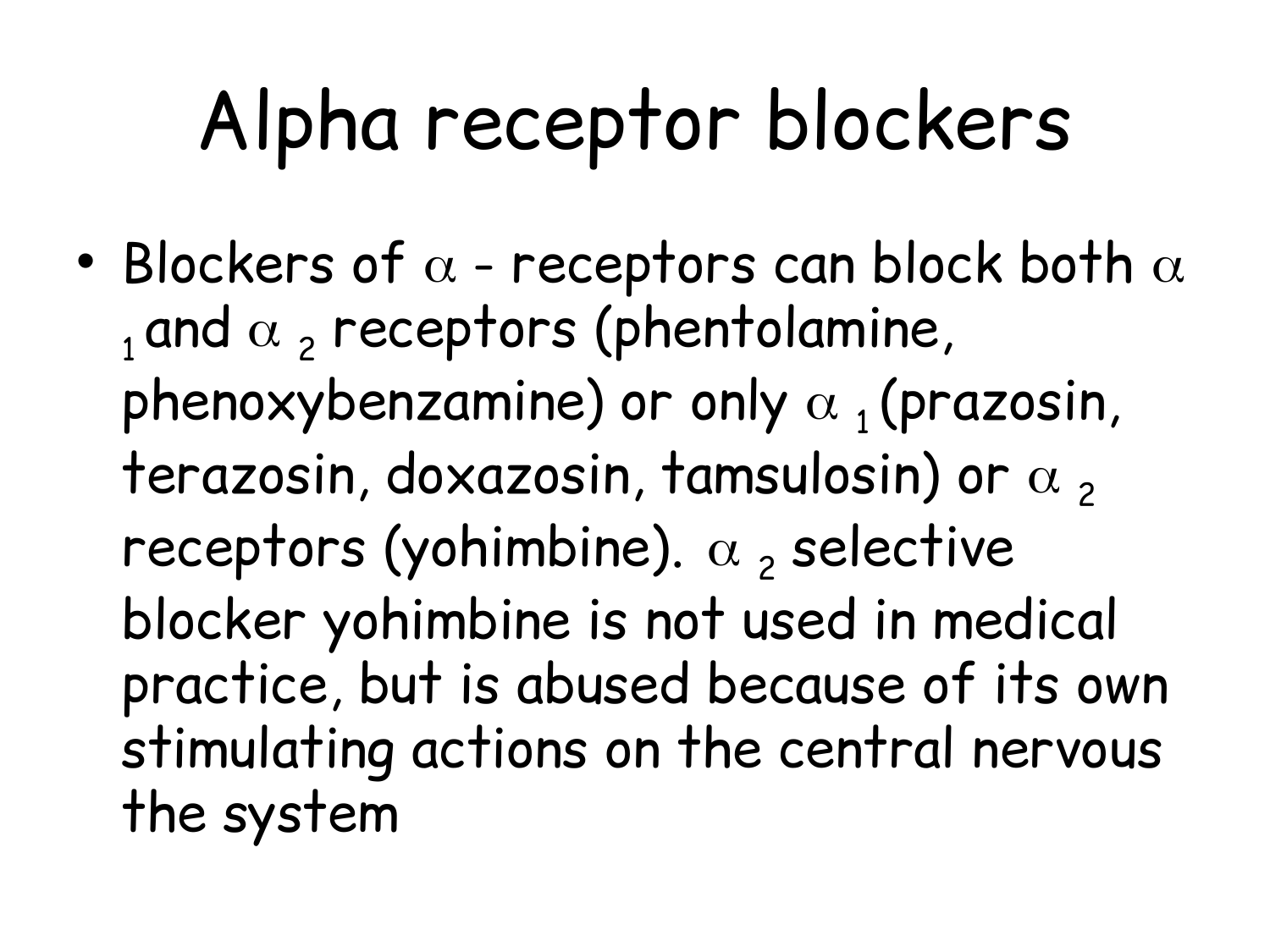

# Alpha receptor blockers
Blockers of α - receptors can block both α 1 and α 2 receptors (phentolamine, phenoxybenzamine) or only α 1 (prazosin, terazosin, doxazosin, tamsulosin) or α 2 receptors (yohimbine). α 2 selective blocker yohimbine is not used in medical practice, but is abused because of its own stimulating actions on the central nervous the system